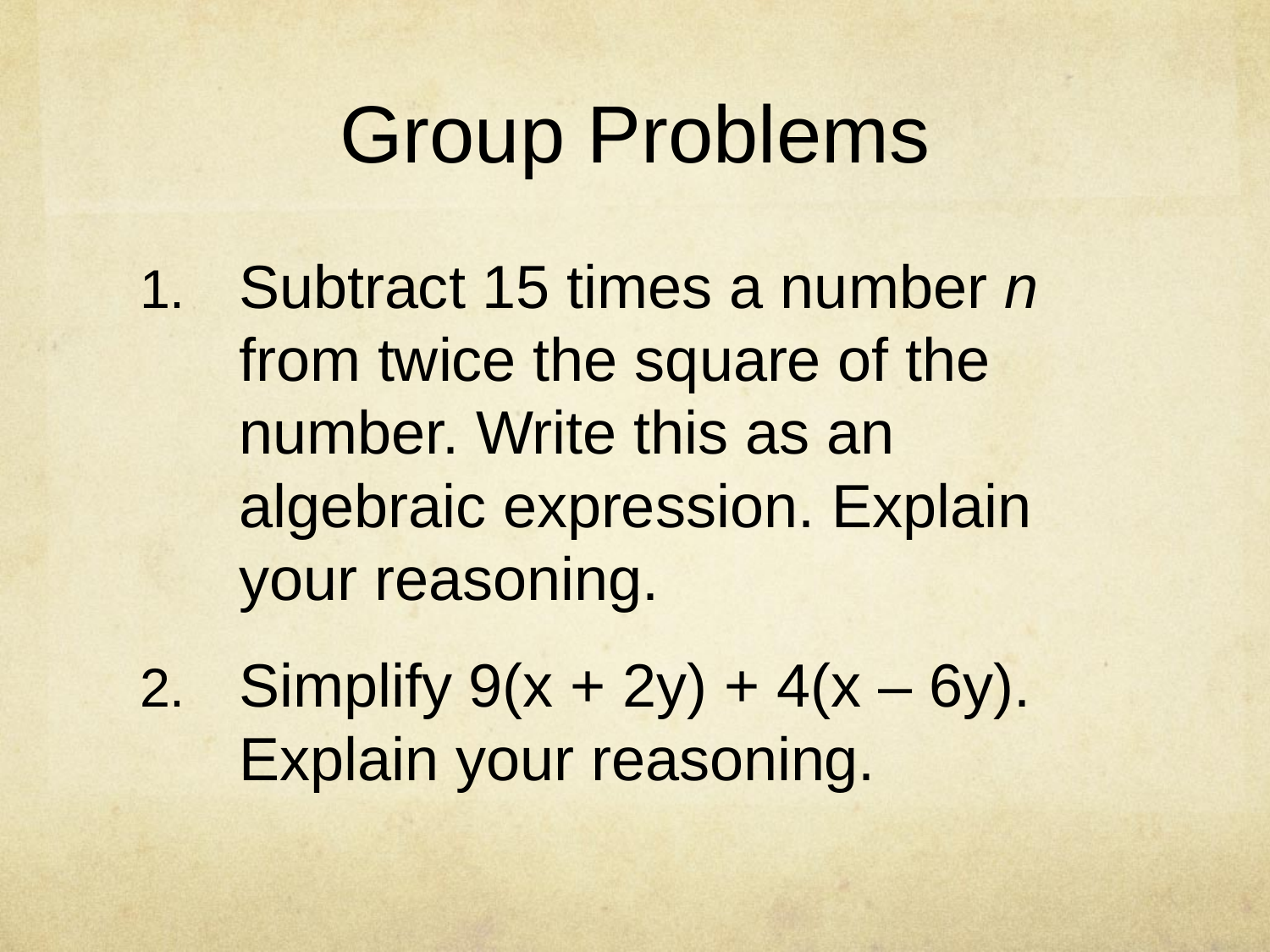

# Group Problems
Subtract 15 times a number n from twice the square of the number. Write this as an algebraic expression. Explain your reasoning.
Simplify 9(x + 2y) + 4(x – 6y). Explain your reasoning.